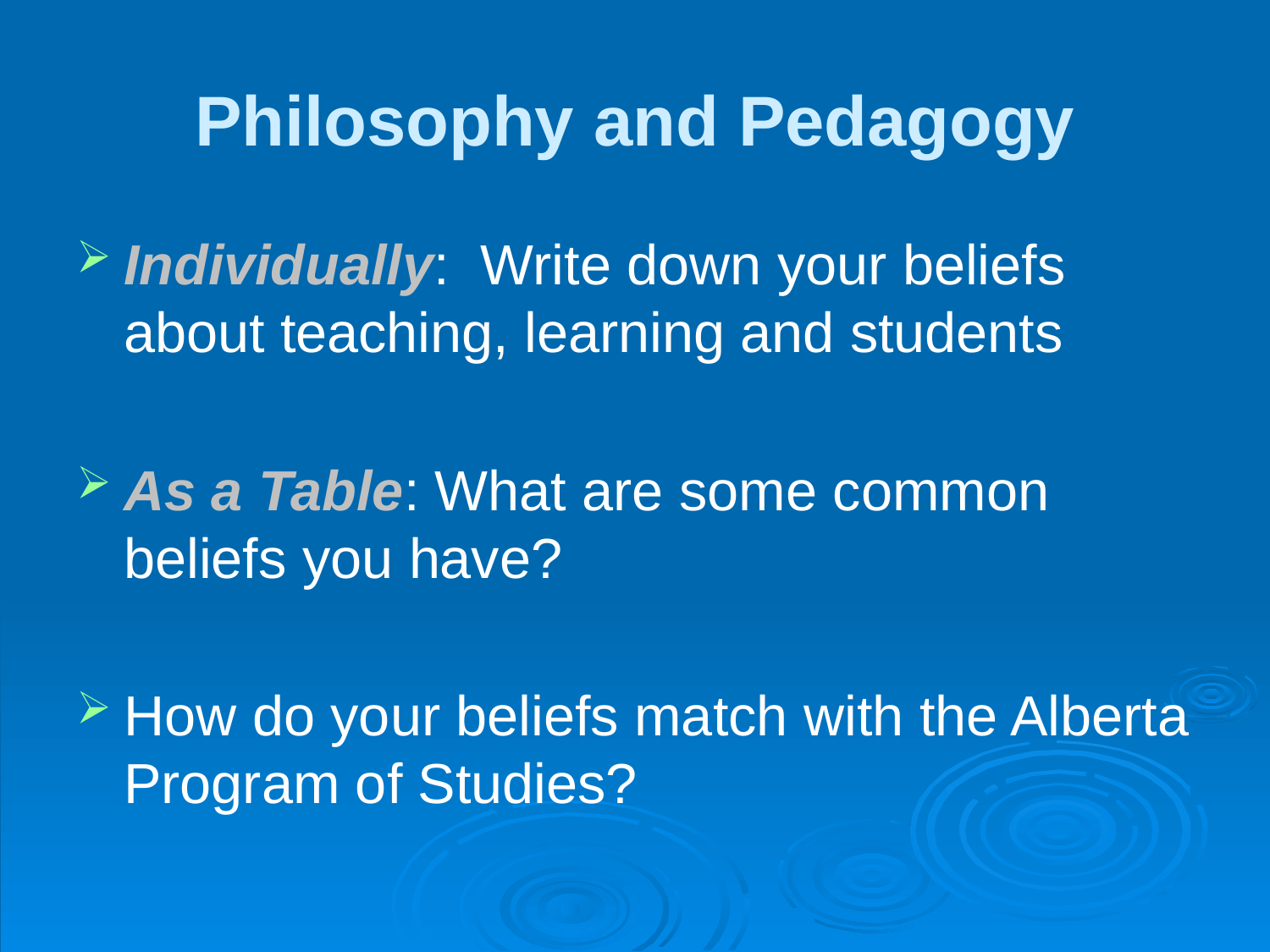

# Philosophy and Pedagogy
Individually:  Write down your beliefs about teaching, learning and students

As a Table: What are some common beliefs you have?

How do your beliefs match with the Alberta Program of Studies?